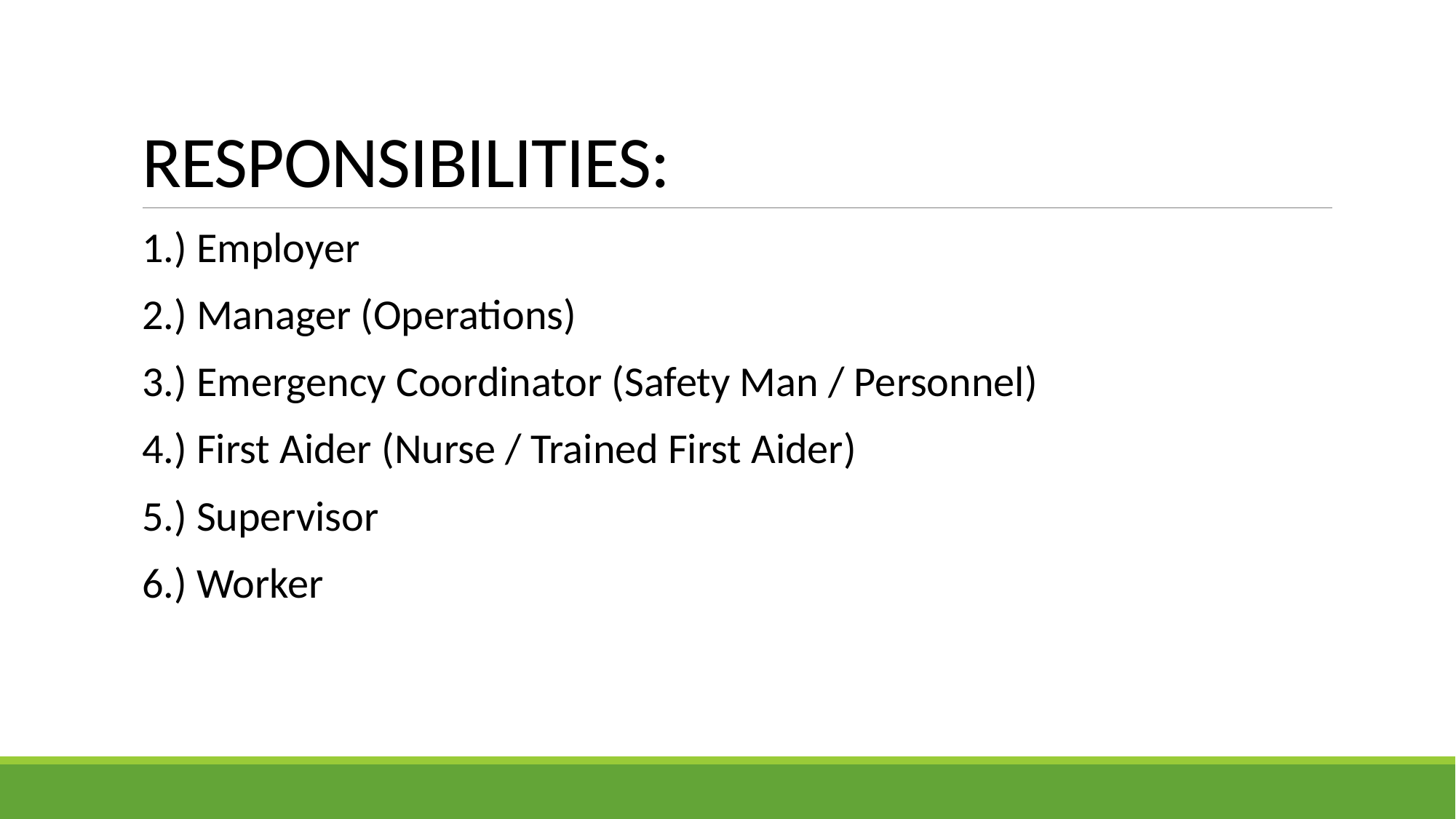

# RESPONSIBILITIES:
1.) Employer
2.) Manager (Operations)
3.) Emergency Coordinator (Safety Man / Personnel)
4.) First Aider (Nurse / Trained First Aider)
5.) Supervisor
6.) Worker